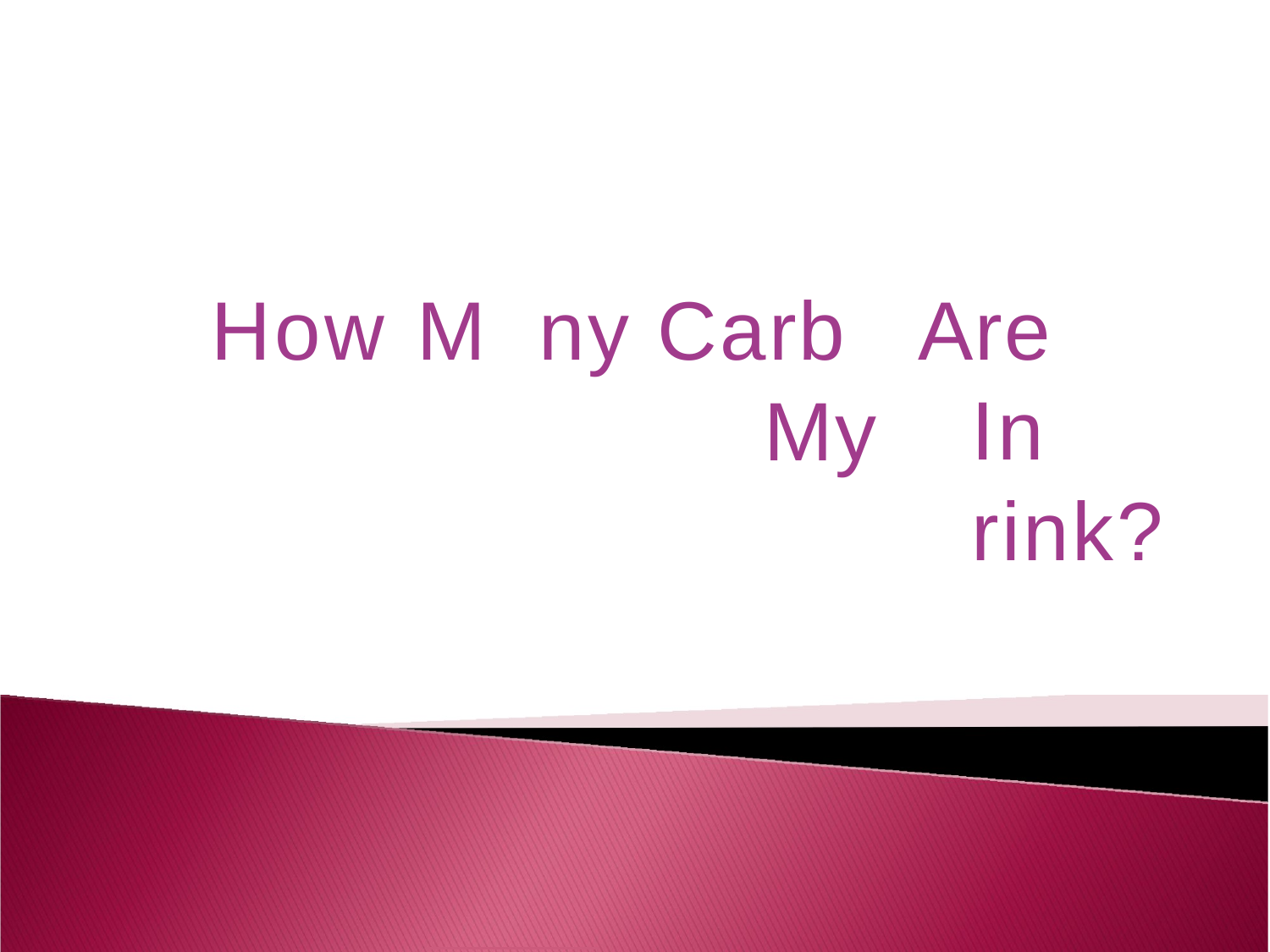

Are	In rink?
How M
ny Carb
My